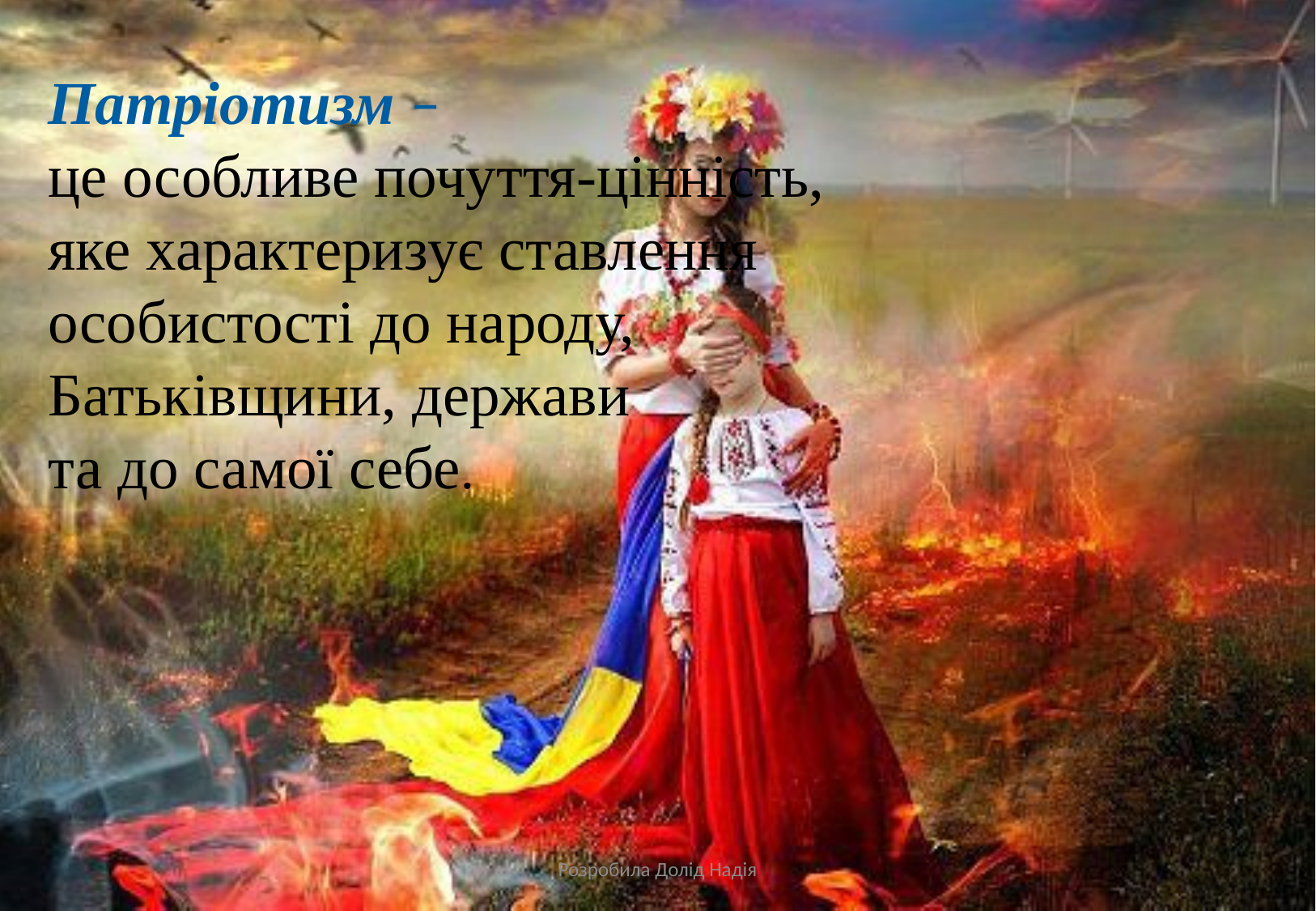

Патріотизм –
це особливе почуття-цінність,
яке характеризує ставлення
особистості до народу,
Батьківщини, держави
та до самої себе.
Розробила Долід Надія